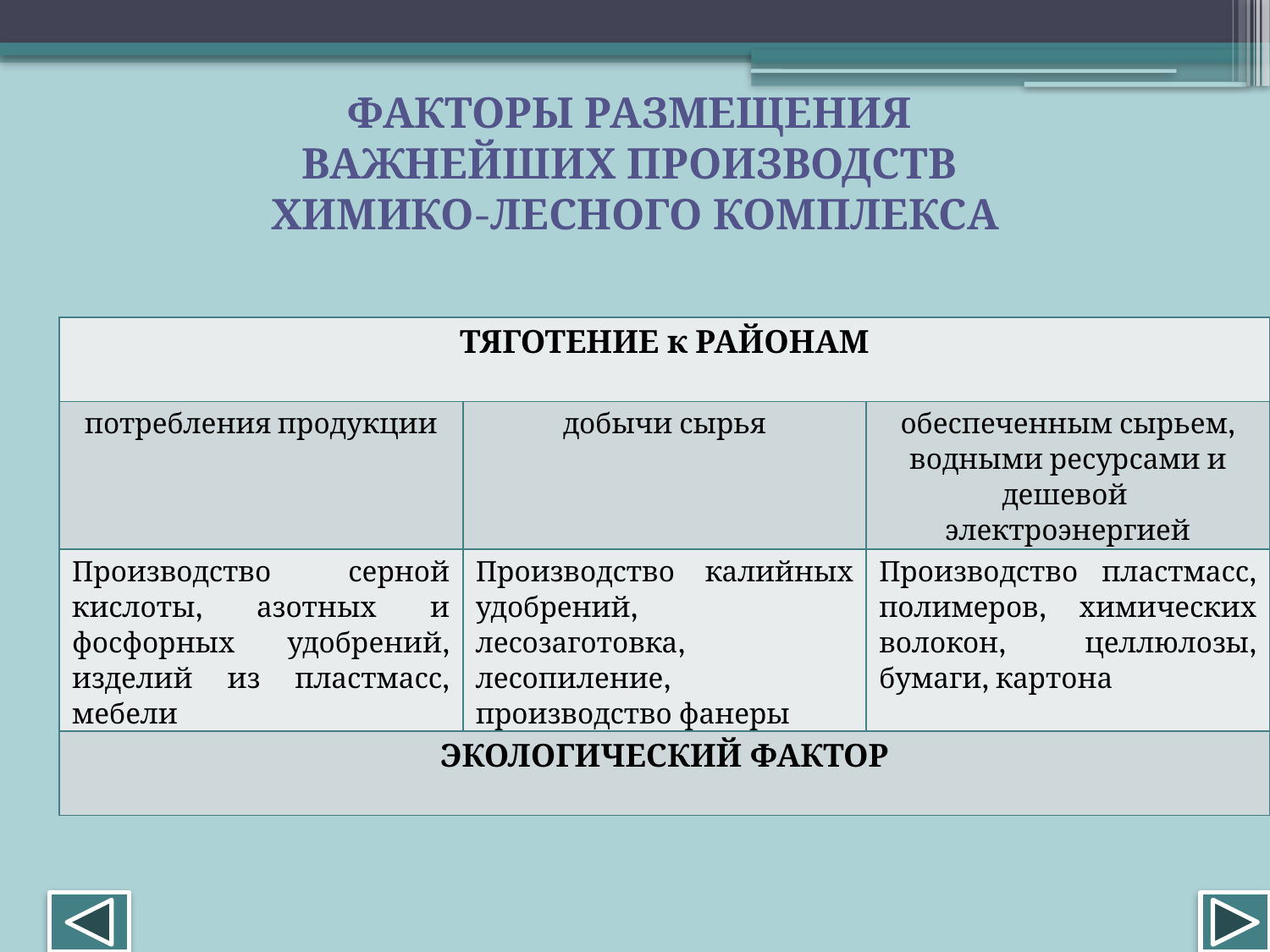

Факторы размещения
важнейших производств
Химико-лесного комплекса
| ТЯГОТЕНИЕ к РАЙОНАМ |  |  |
| --- | --- | --- |
| потребления продукции | добычи сырья | обеспеченным сырьем, водными ресурсами и дешевой электроэнергией |
| Производство серной кислоты, азотных и фосфорных удобрений, изделий из пластмасс, мебели | Производство калийных удобрений, лесозаготовка, лесопиление, производство фанеры | Производство пластмасс, полимеров, химических волокон, целлюлозы, бумаги, картона |
| ЭКОЛОГИЧЕСКИЙ ФАКТОР |  |  |